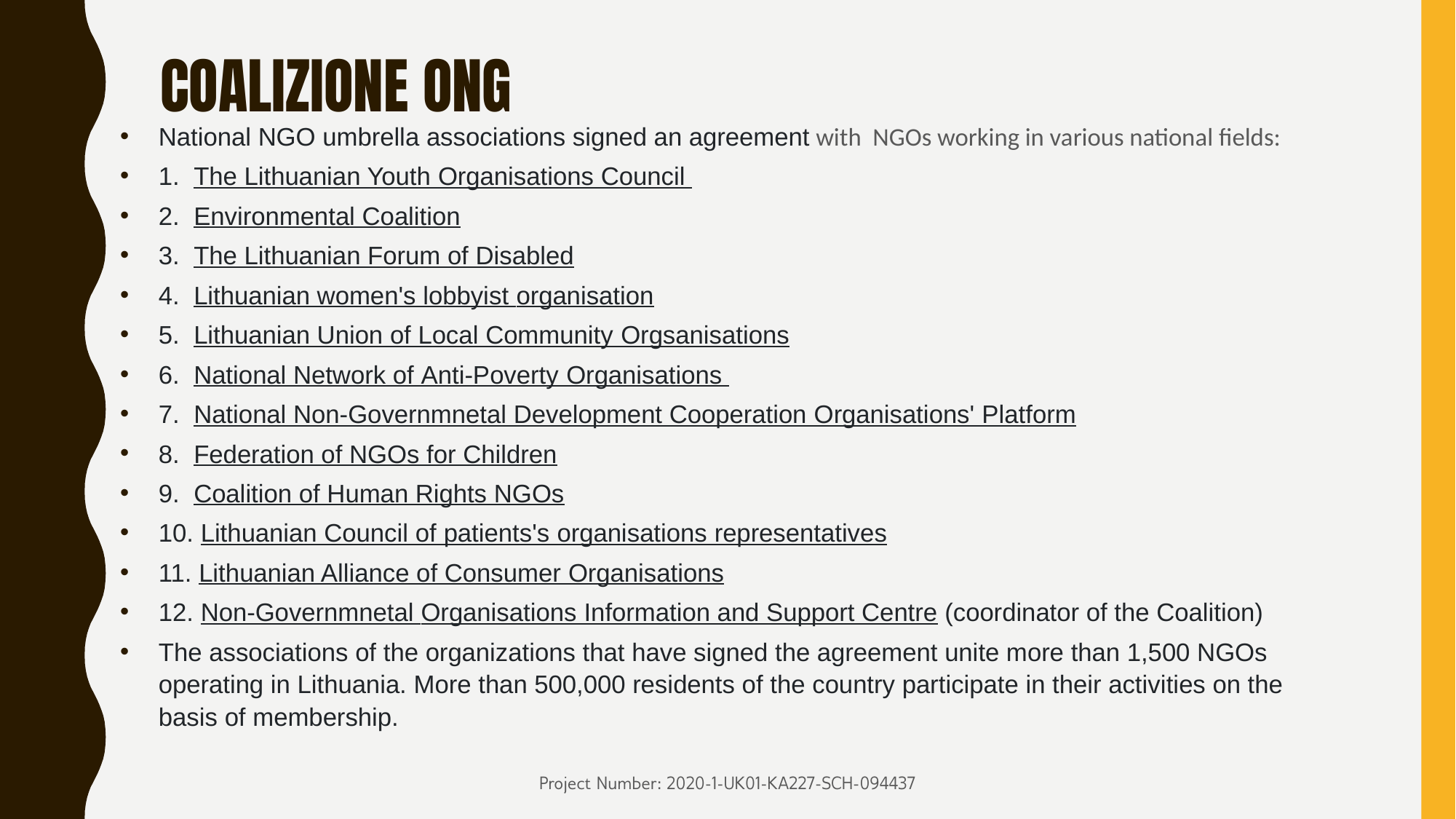

# COALIZIONE ONG

National NGO umbrella associations signed an agreement with  NGOs working in various national fields:
1.  The Lithuanian Youth Organisations Council
2.  Environmental Coalition
3.  The Lithuanian Forum of Disabled
4.  Lithuanian women's lobbyist organisation
5.  Lithuanian Union of Local Community Orgsanisations
6.  National Network of Anti-Poverty Organisations
7.  National Non-Governmnetal Development Cooperation Organisations' Platform
8.  Federation of NGOs for Children
9.  Coalition of Human Rights NGOs
10. Lithuanian Council of patients's organisations representatives
11. Lithuanian Alliance of Consumer Organisations
12. Non-Governmnetal Organisations Information and Support Centre (coordinator of the Coalition)
The associations of the organizations that have signed the agreement unite more than 1,500 NGOs operating in Lithuania. More than 500,000 residents of the country participate in their activities on the basis of membership.

Project Number: 2020-1-UK01-KA227-SCH-094437